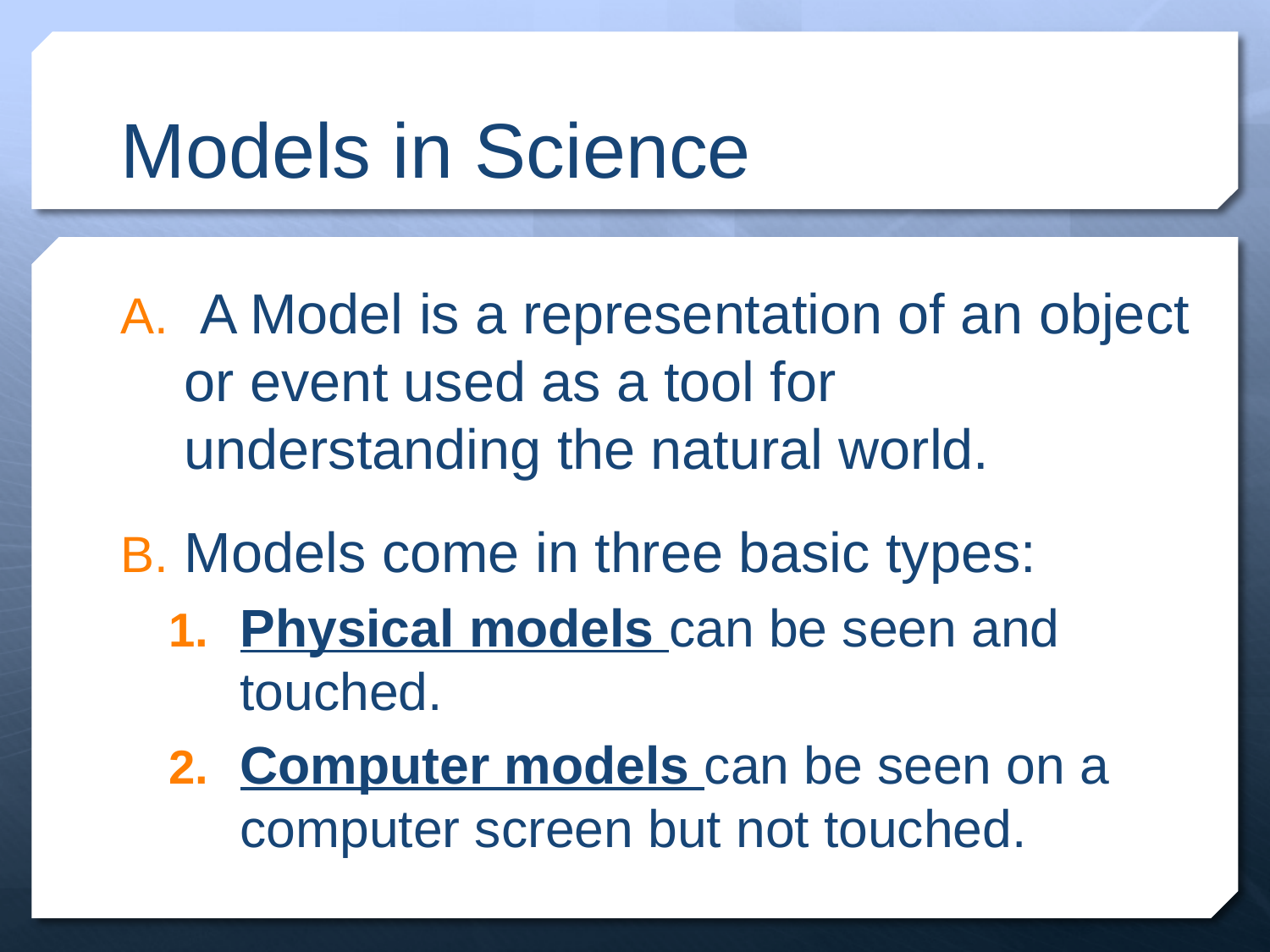

# Models in Science
 A Model is a representation of an object or event used as a tool for understanding the natural world.
Models come in three basic types:
Physical models can be seen and touched.
Computer models can be seen on a computer screen but not touched.